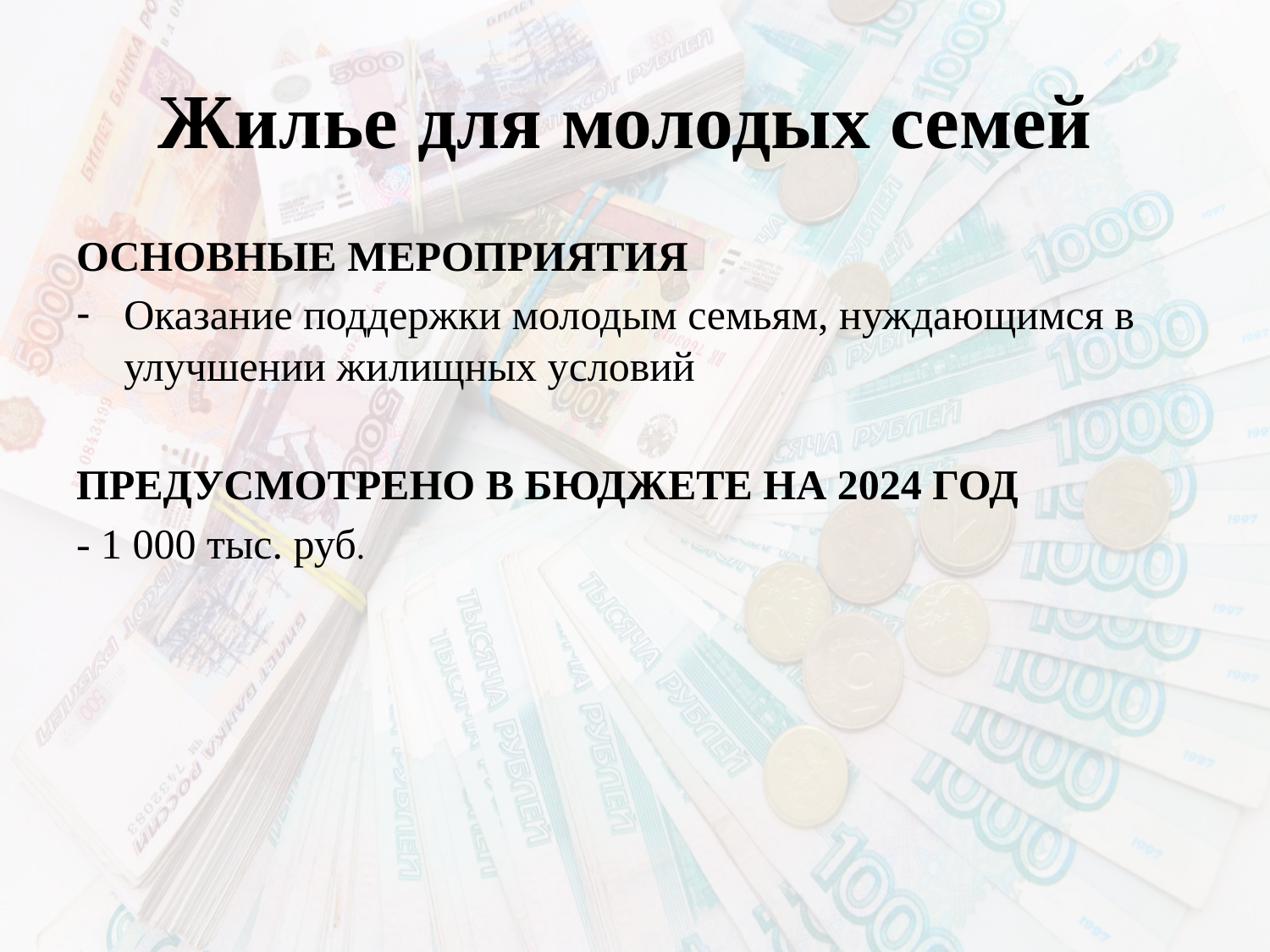

# Жилье для молодых семей
ОСНОВНЫЕ МЕРОПРИЯТИЯ
Оказание поддержки молодым семьям, нуждающимся в улучшении жилищных условий

ПРЕДУСМОТРЕНО В БЮДЖЕТЕ НА 2024 ГОД
- 1 000 тыс. руб.